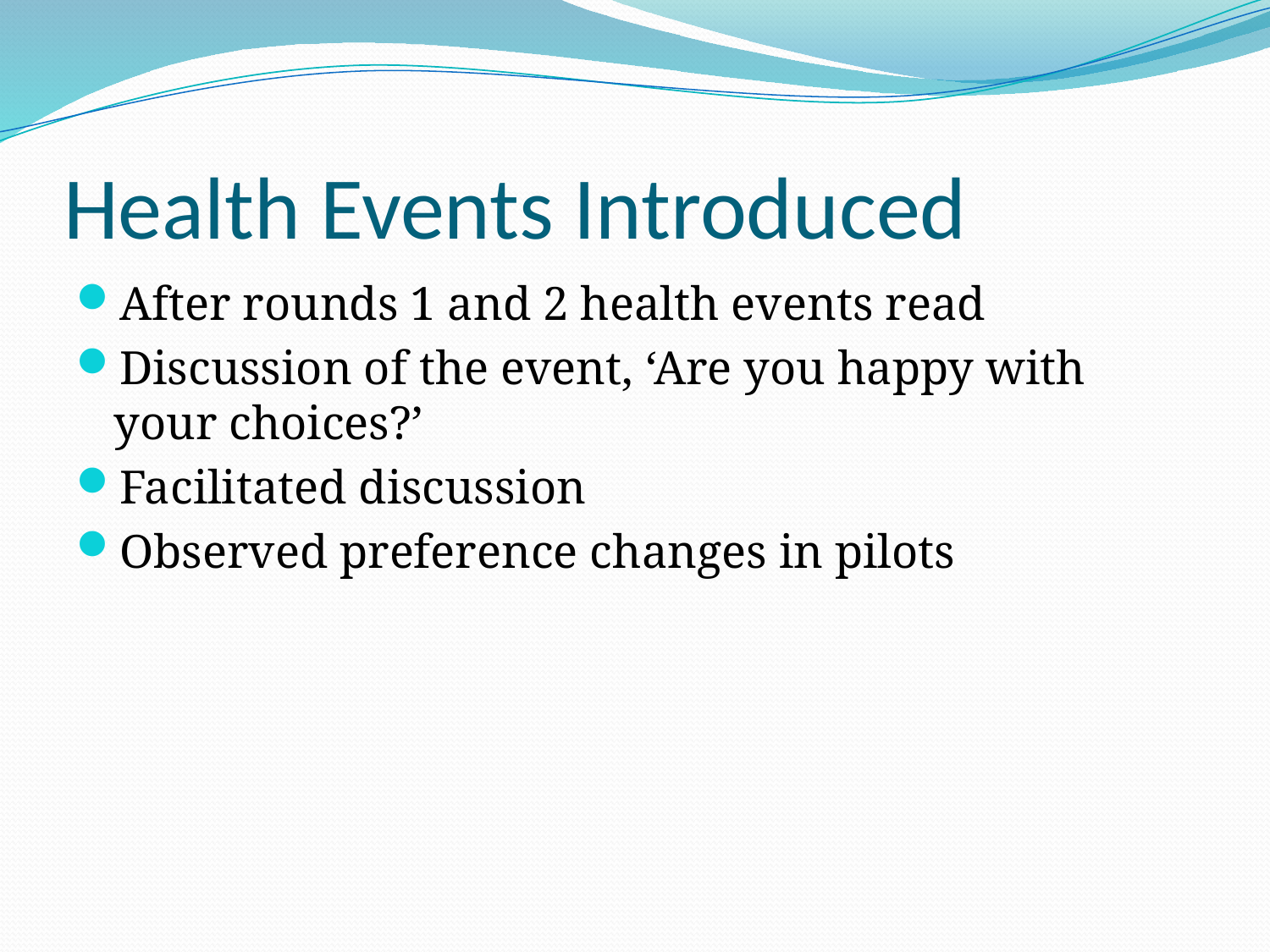

# Health Events Introduced
After rounds 1 and 2 health events read
Discussion of the event, ‘Are you happy with your choices?’
Facilitated discussion
Observed preference changes in pilots